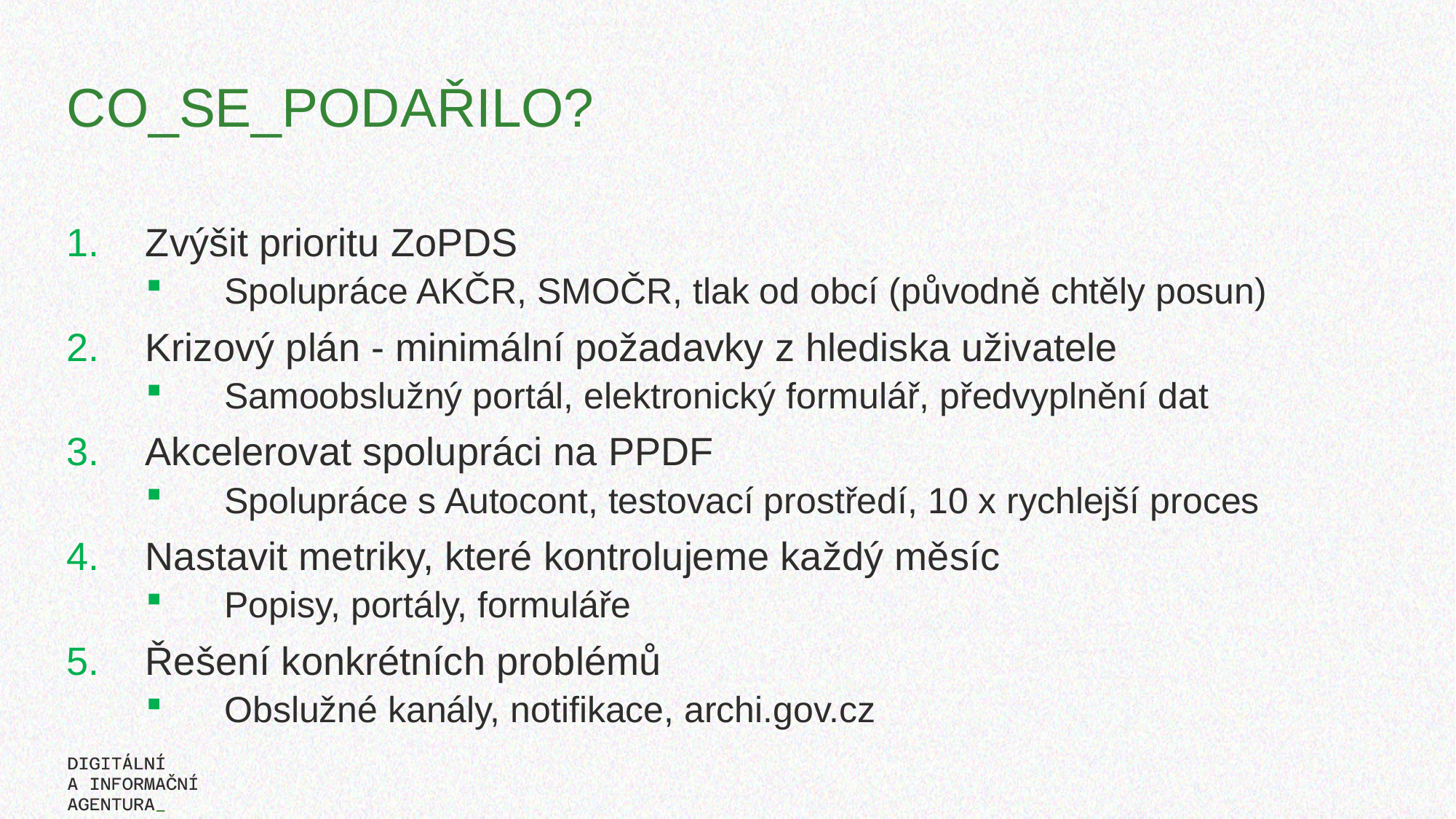

# Co_se_podařilo?
Zvýšit prioritu ZoPDS
Spolupráce AKČR, SMOČR, tlak od obcí (původně chtěly posun)
Krizový plán - minimální požadavky z hlediska uživatele
Samoobslužný portál, elektronický formulář, předvyplnění dat
Akcelerovat spolupráci na PPDF
Spolupráce s Autocont, testovací prostředí, 10 x rychlejší proces
Nastavit metriky, které kontrolujeme každý měsíc
Popisy, portály, formuláře
Řešení konkrétních problémů
Obslužné kanály, notifikace, archi.gov.cz